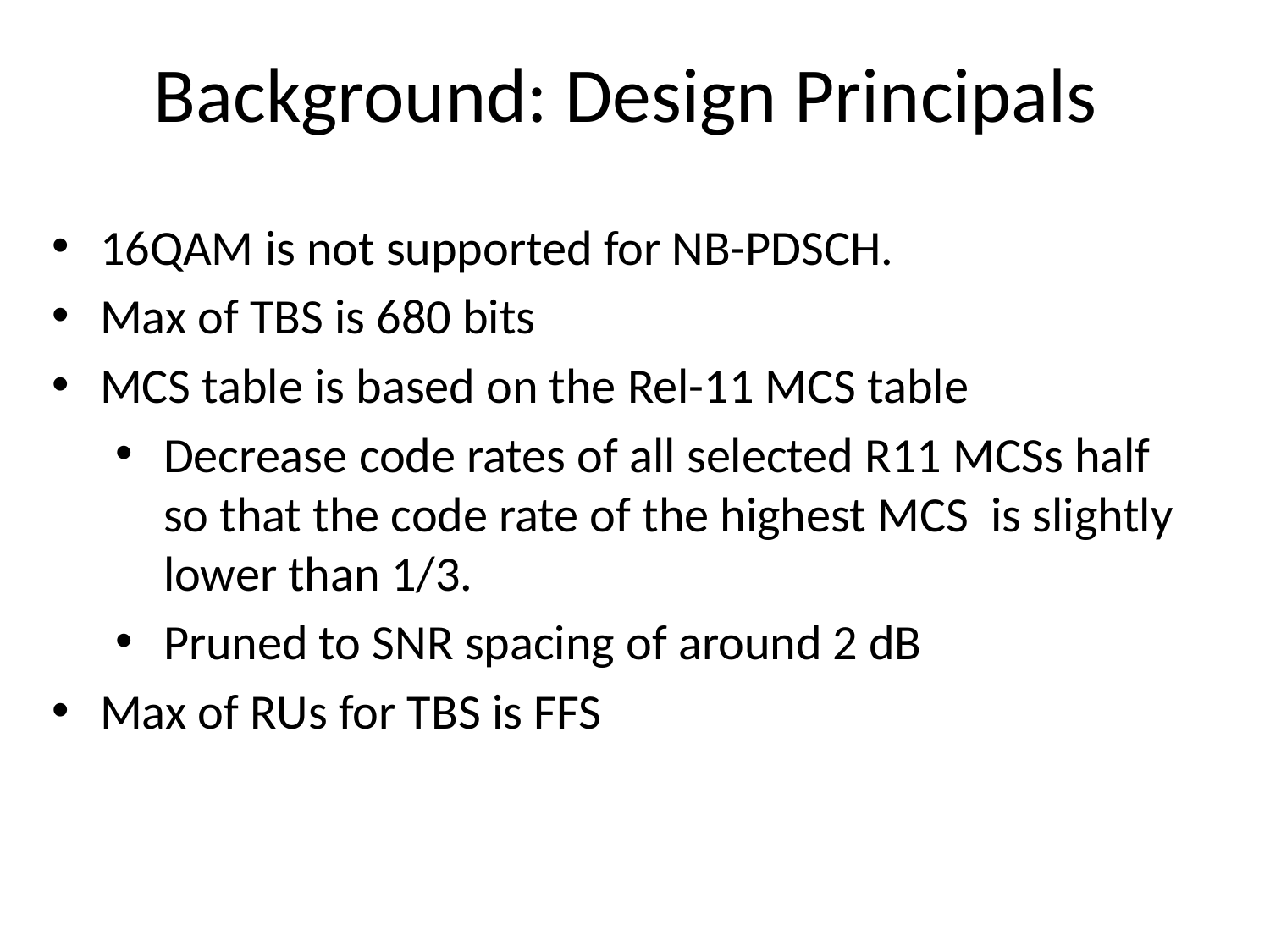

Background: Design Principals
16QAM is not supported for NB-PDSCH.
Max of TBS is 680 bits
MCS table is based on the Rel-11 MCS table
Decrease code rates of all selected R11 MCSs half          so that the code rate of the highest MCS  is slightly lower than 1/3.
Pruned to SNR spacing of around 2 dB
Max of RUs for TBS is FFS